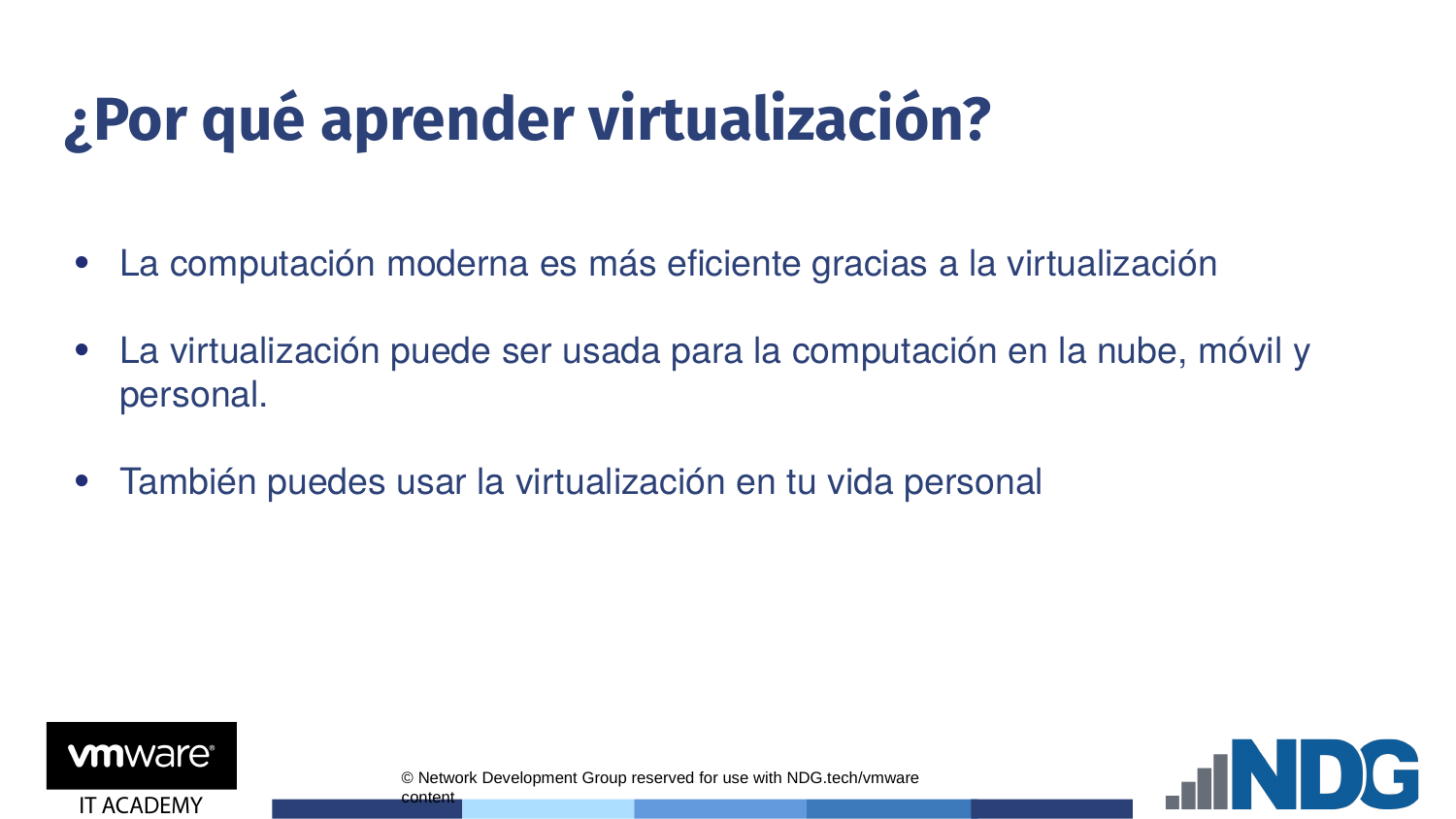

# ¿Por qué aprender virtualización?
La computación moderna es más eficiente gracias a la virtualización

La virtualización puede ser usada para la computación en la nube, móvil y personal.

También puedes usar la virtualización en tu vida personal